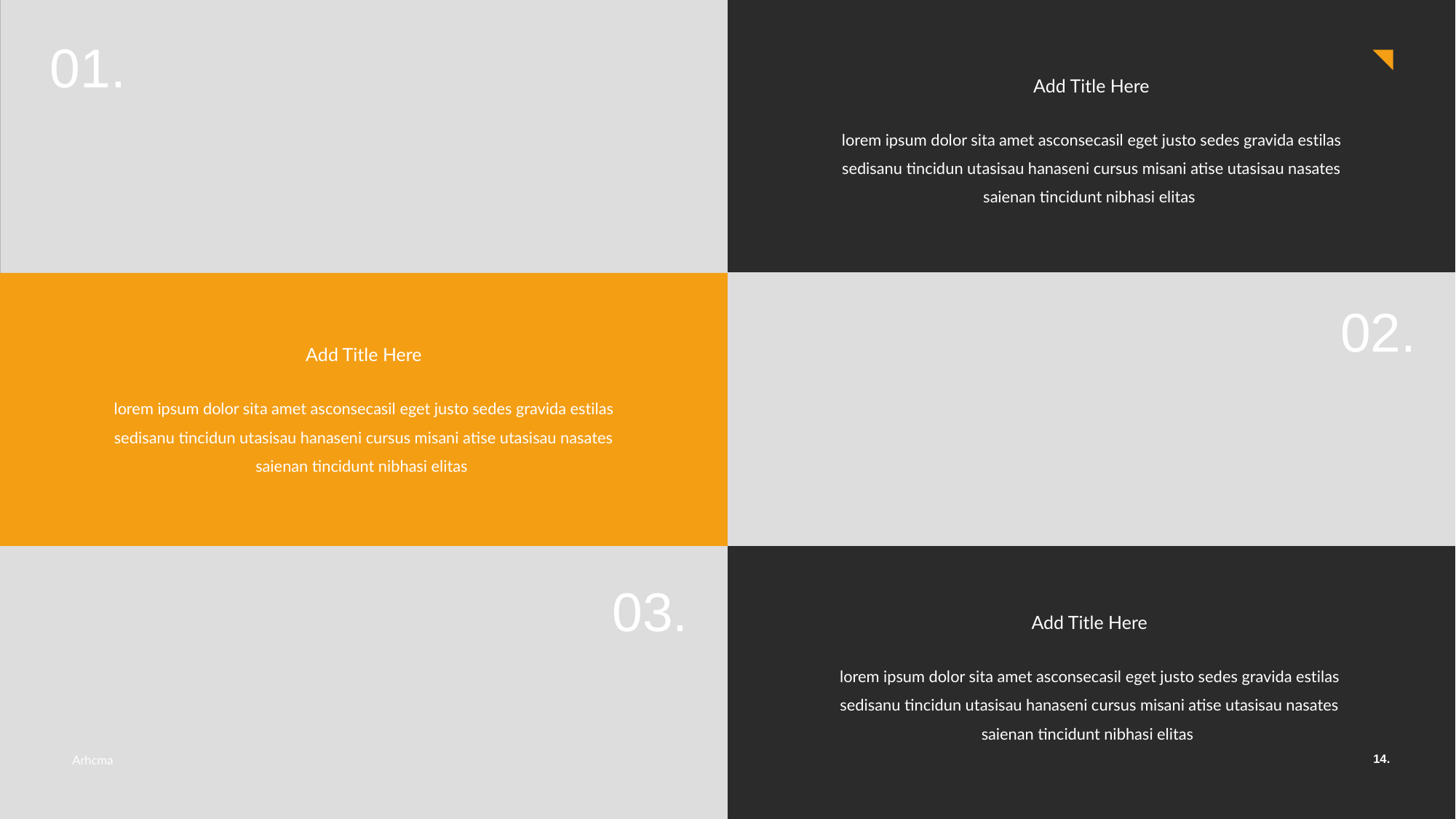

01.

Add Title Here
lorem ipsum dolor sita amet asconsecasil eget justo sedes gravida estilas sedisanu tincidun utasisau hanaseni cursus misani atise utasisau nasates saienan tincidunt nibhasi elitas

02.
Add Title Here
lorem ipsum dolor sita amet asconsecasil eget justo sedes gravida estilas sedisanu tincidun utasisau hanaseni cursus misani atise utasisau nasates saienan tincidunt nibhasi elitas
03.
Add Title Here
lorem ipsum dolor sita amet asconsecasil eget justo sedes gravida estilas sedisanu tincidun utasisau hanaseni cursus misani atise utasisau nasates saienan tincidunt nibhasi elitas
14.
Arhcma